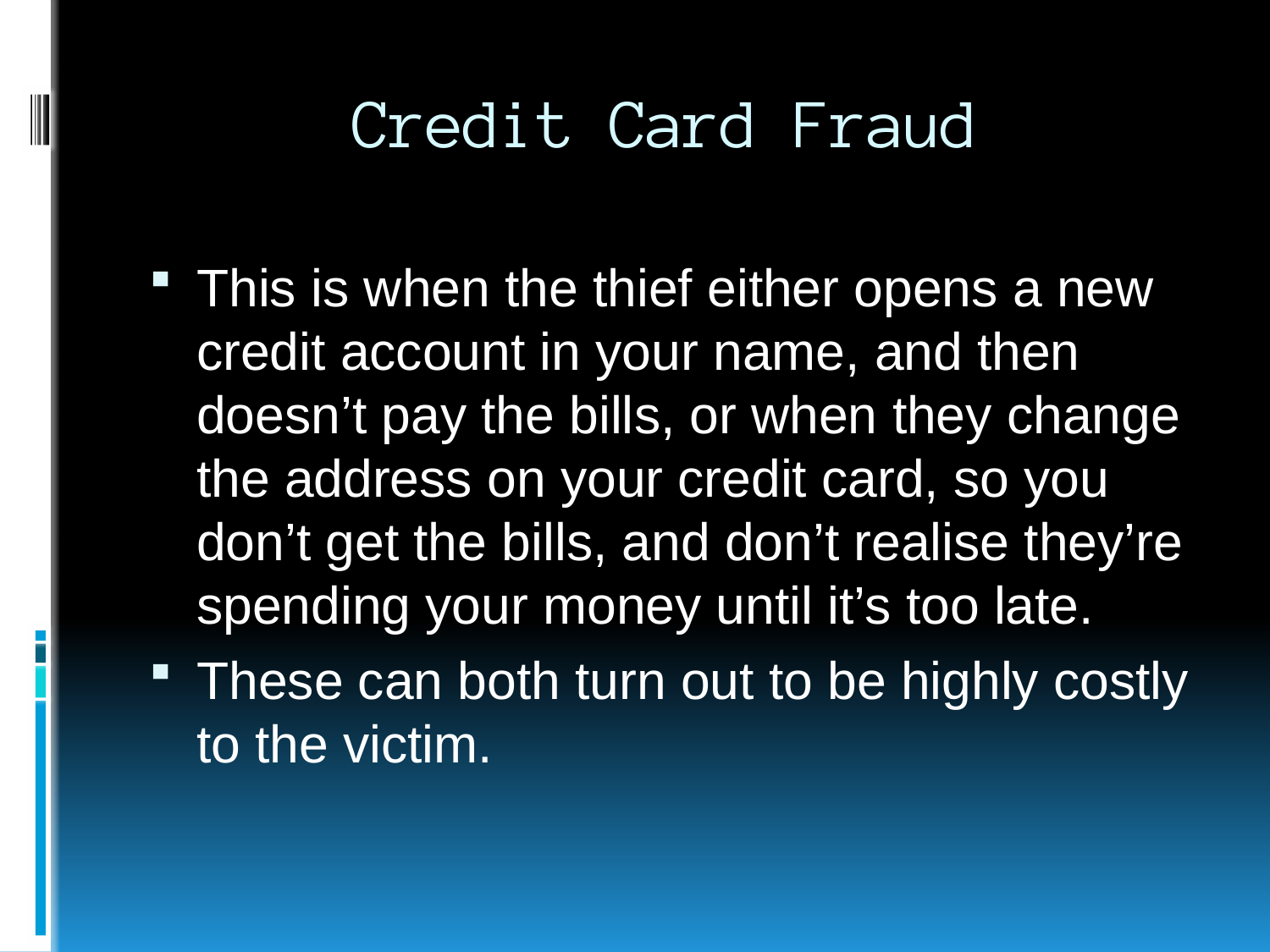

# Credit Card Fraud
This is when the thief either opens a new credit account in your name, and then doesn’t pay the bills, or when they change the address on your credit card, so you don’t get the bills, and don’t realise they’re spending your money until it’s too late.
These can both turn out to be highly costly to the victim.